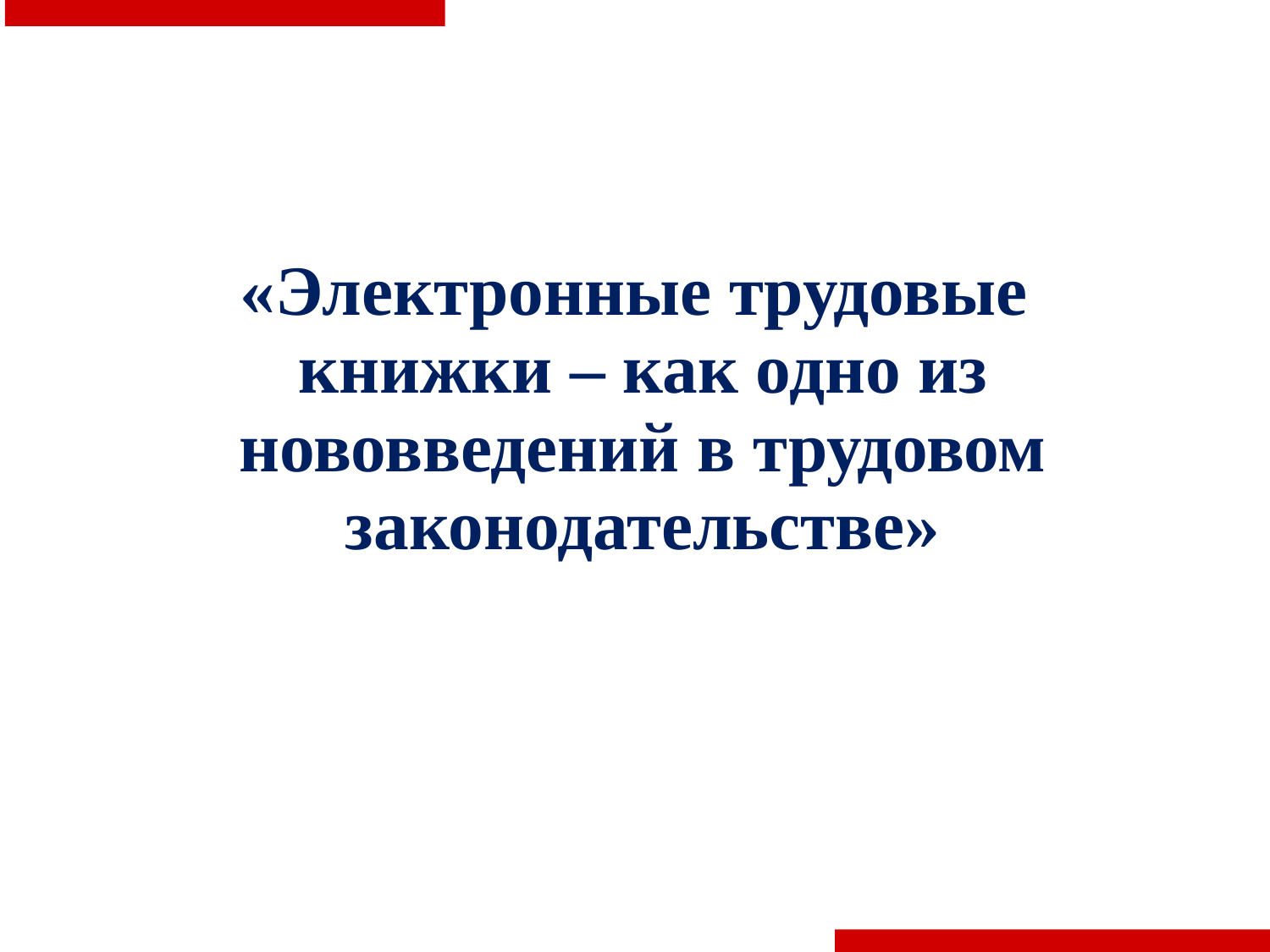

| «Электронные трудовые книжки – как одно из нововведений в трудовом законодательстве» |
| --- |